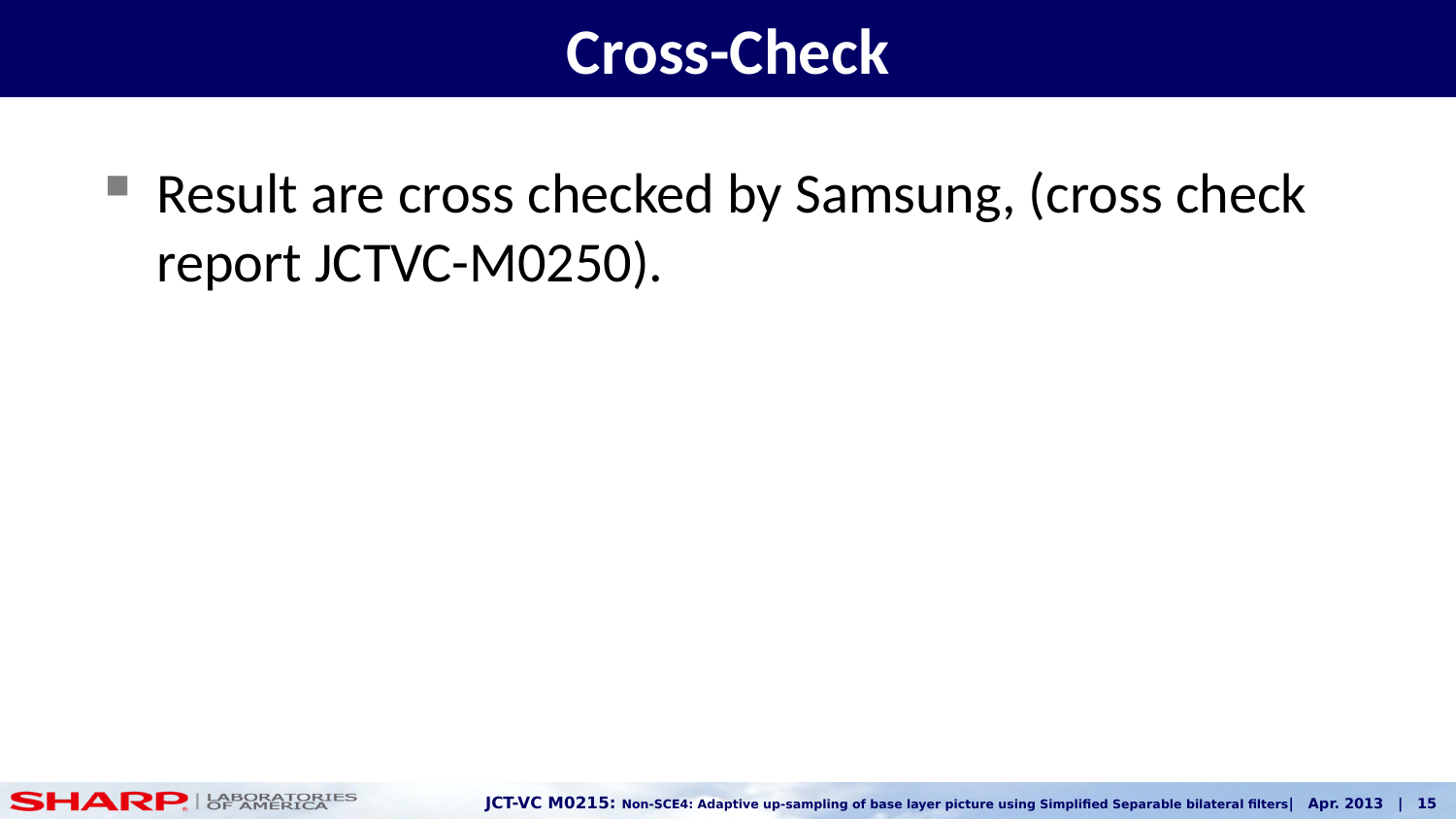

# Cross-Check
Result are cross checked by Samsung, (cross check report JCTVC-M0250).